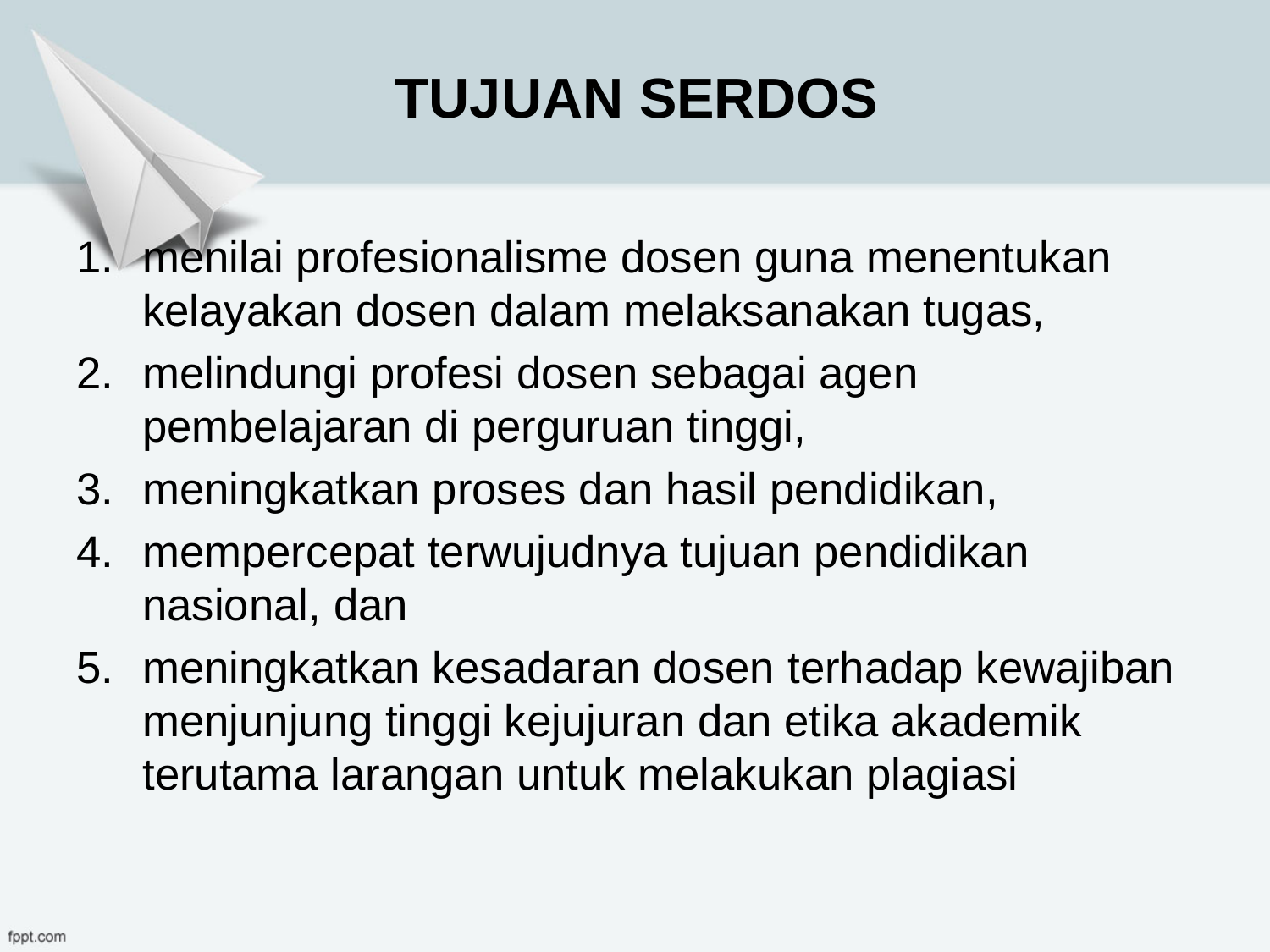

# TUJUAN SERDOS
menilai profesionalisme dosen guna menentukan kelayakan dosen dalam melaksanakan tugas,
melindungi profesi dosen sebagai agen pembelajaran di perguruan tinggi,
meningkatkan proses dan hasil pendidikan,
mempercepat terwujudnya tujuan pendidikan nasional, dan
meningkatkan kesadaran dosen terhadap kewajiban menjunjung tinggi kejujuran dan etika akademik terutama larangan untuk melakukan plagiasi